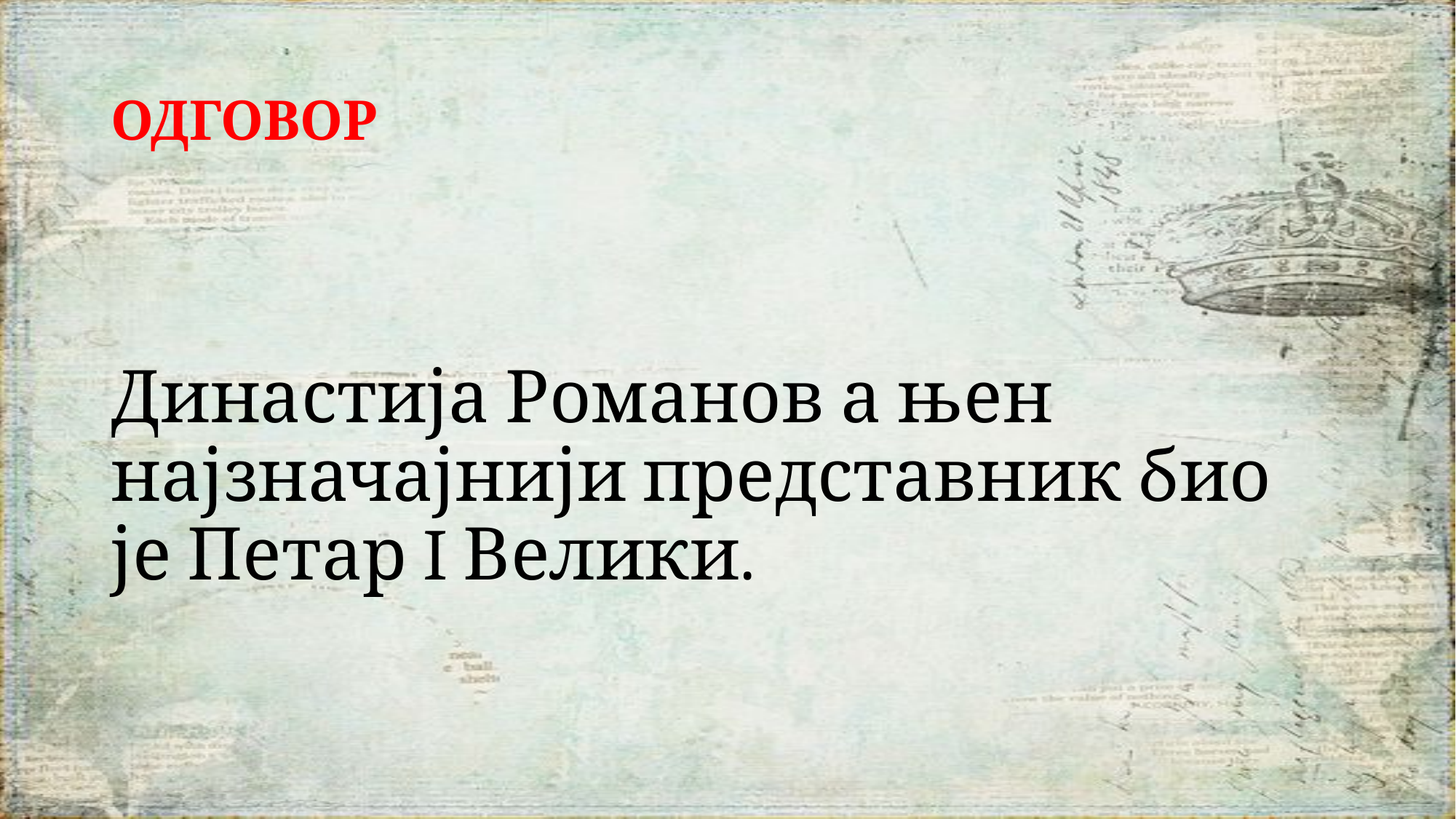

# ОДГОВОР
Династија Романов а њен најзначајнији представник био је Петар I Велики.